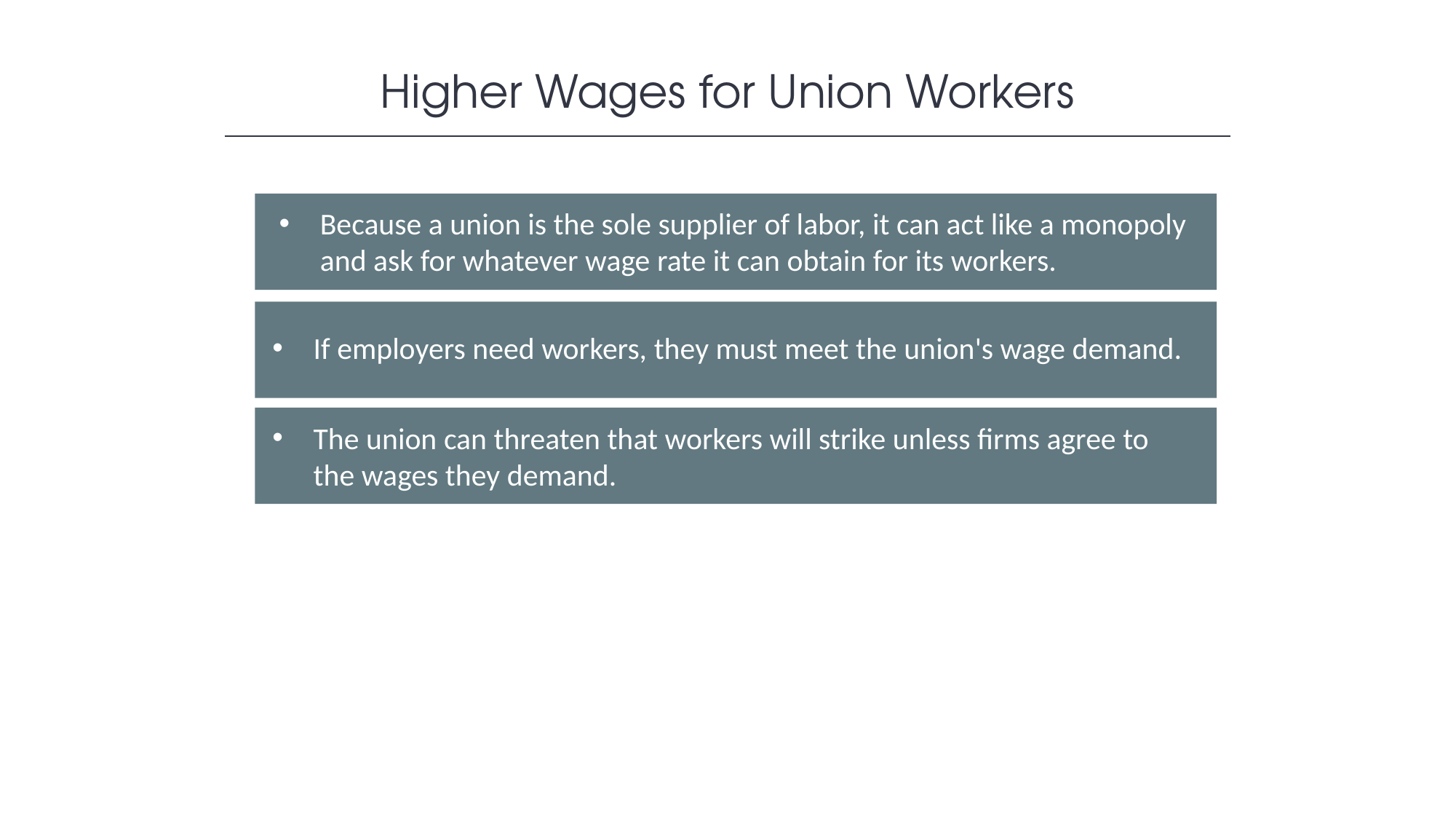

Higher Wages for Union Workers

Because a union is the sole supplier of labor, it can act like a monopoly and ask for whatever wage rate it can obtain for its workers.

If employers need workers, they must meet the union's wage demand.

The union can threaten that workers will strike unless firms agree to the wages they demand.